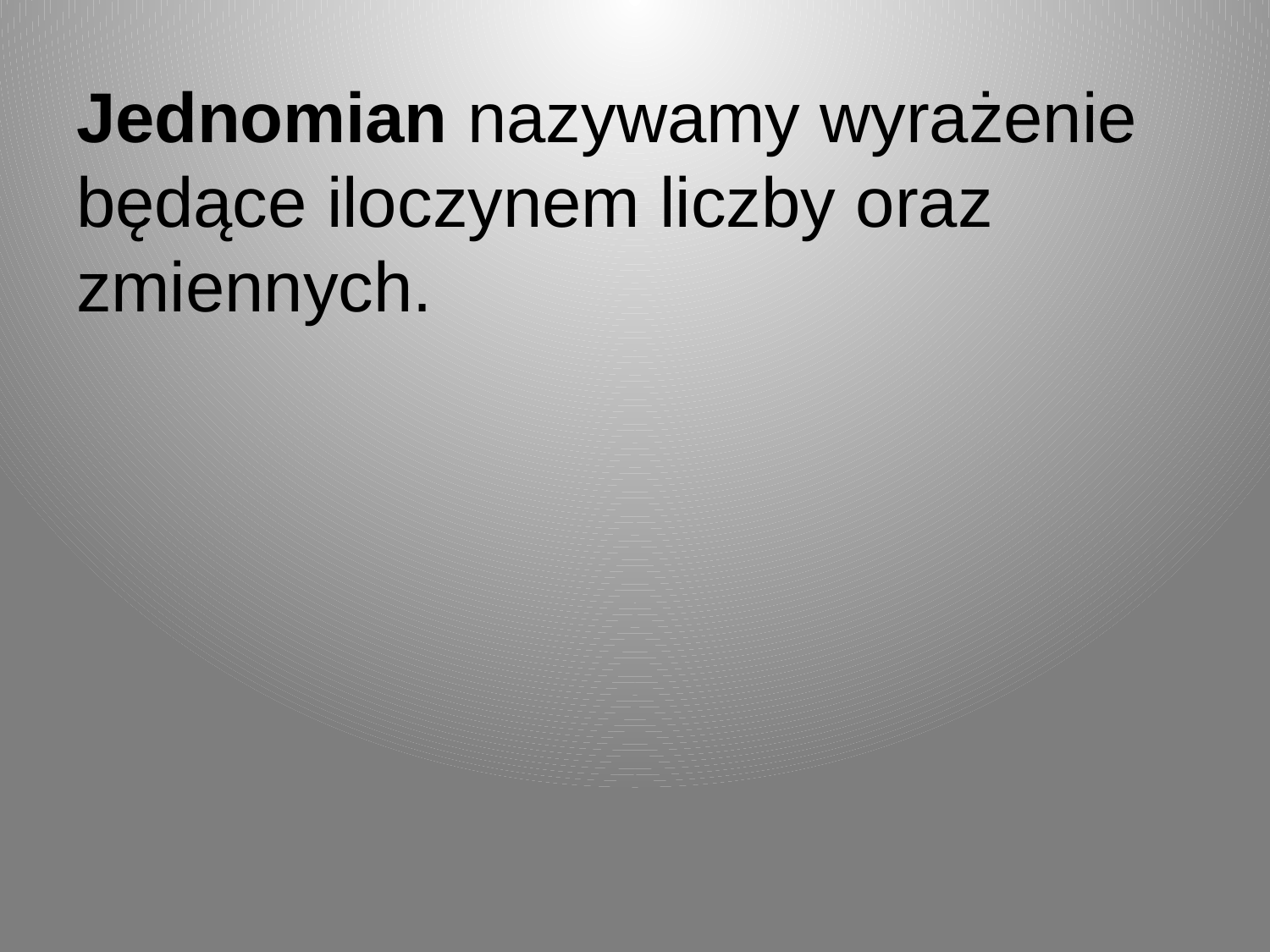

Jednomian nazywamy wyrażenie będące iloczynem liczby oraz zmiennych.